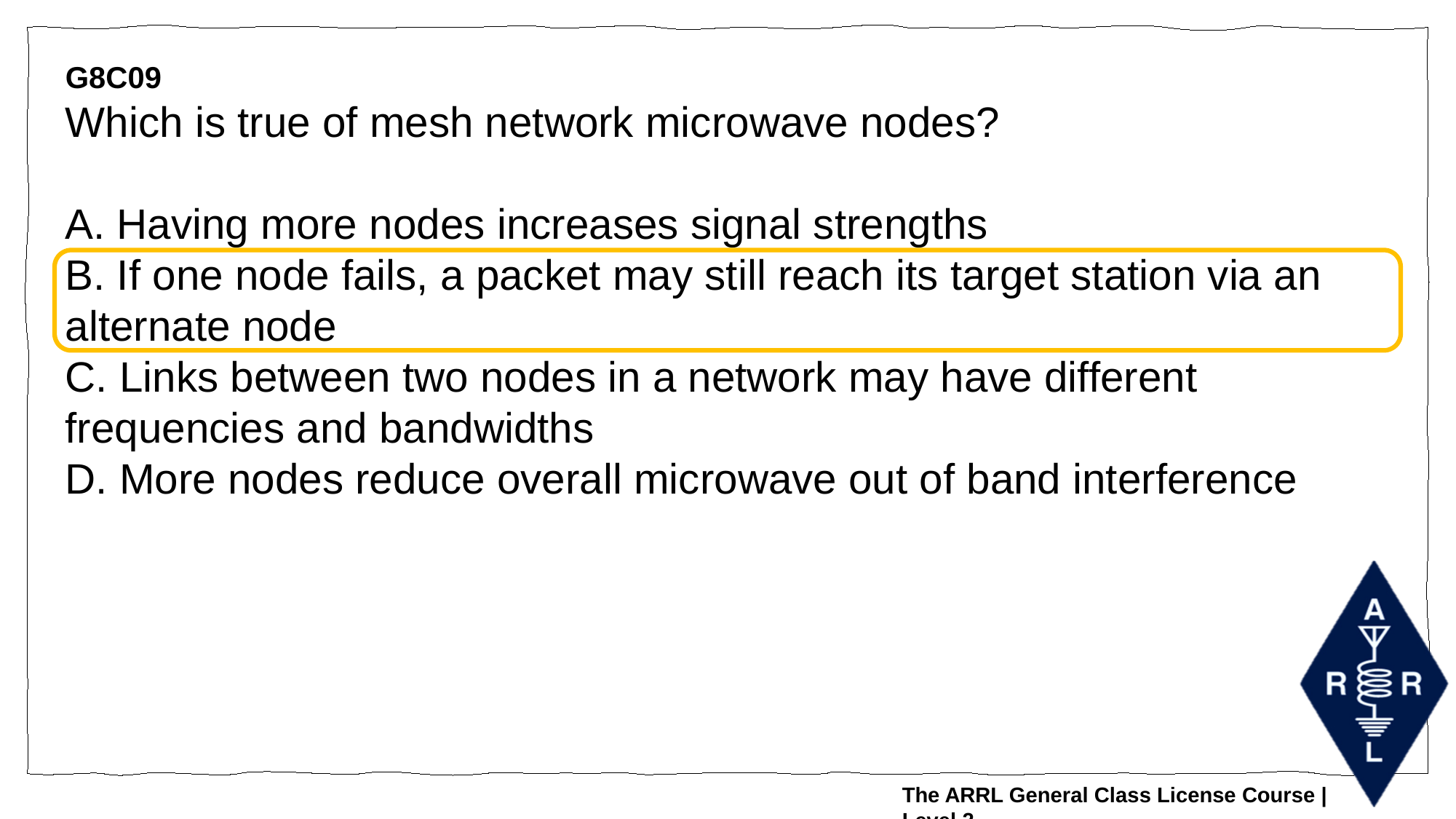

G8C09
Which is true of mesh network microwave nodes?

A. Having more nodes increases signal strengths
B. If one node fails, a packet may still reach its target station via an alternate node
C. Links between two nodes in a network may have different frequencies and bandwidths
D. More nodes reduce overall microwave out of band interference